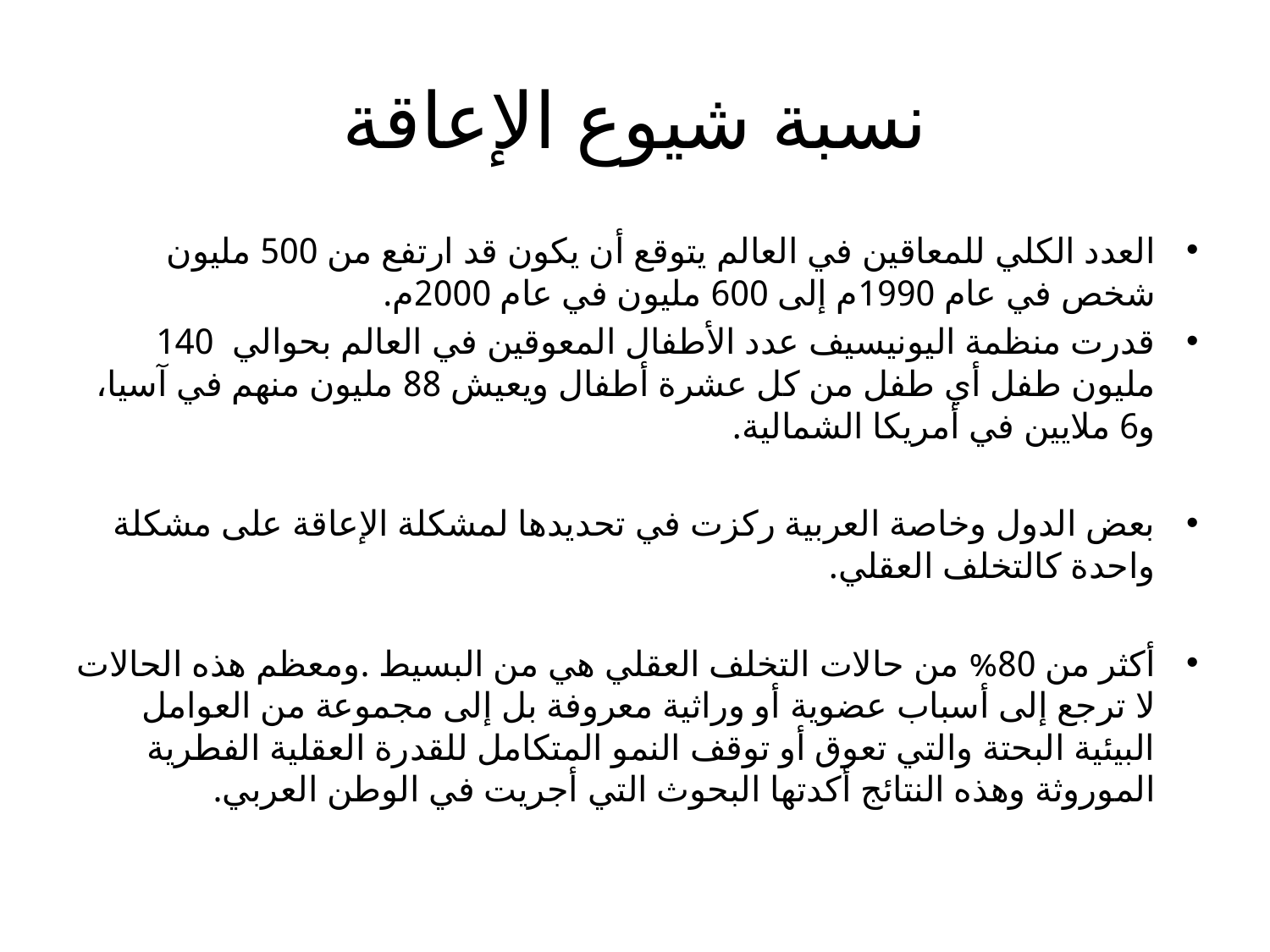

# نسبة شيوع الإعاقة
العدد الكلي للمعاقين في العالم يتوقع أن يكون قد ارتفع من 500 مليون شخص في عام 1990م إلى 600 مليون في عام 2000م.
قدرت منظمة اليونيسيف عدد الأطفال المعوقين في العالم بحوالي  140 مليون طفل أي طفل من كل عشرة أطفال ويعيش 88 مليون منهم في آسيا، و6 ملايين في أمريكا الشمالية.

بعض الدول وخاصة العربية ركزت في تحديدها لمشكلة الإعاقة على مشكلة واحدة كالتخلف العقلي.

أكثر من 80% من حالات التخلف العقلي هي من البسيط .ومعظم هذه الحالات لا ترجع إلى أسباب عضوية أو وراثية معروفة بل إلى مجموعة من العوامل البيئية البحتة والتي تعوق أو توقف النمو المتكامل للقدرة العقلية الفطرية الموروثة وهذه النتائج أكدتها البحوث التي أجريت في الوطن العربي.